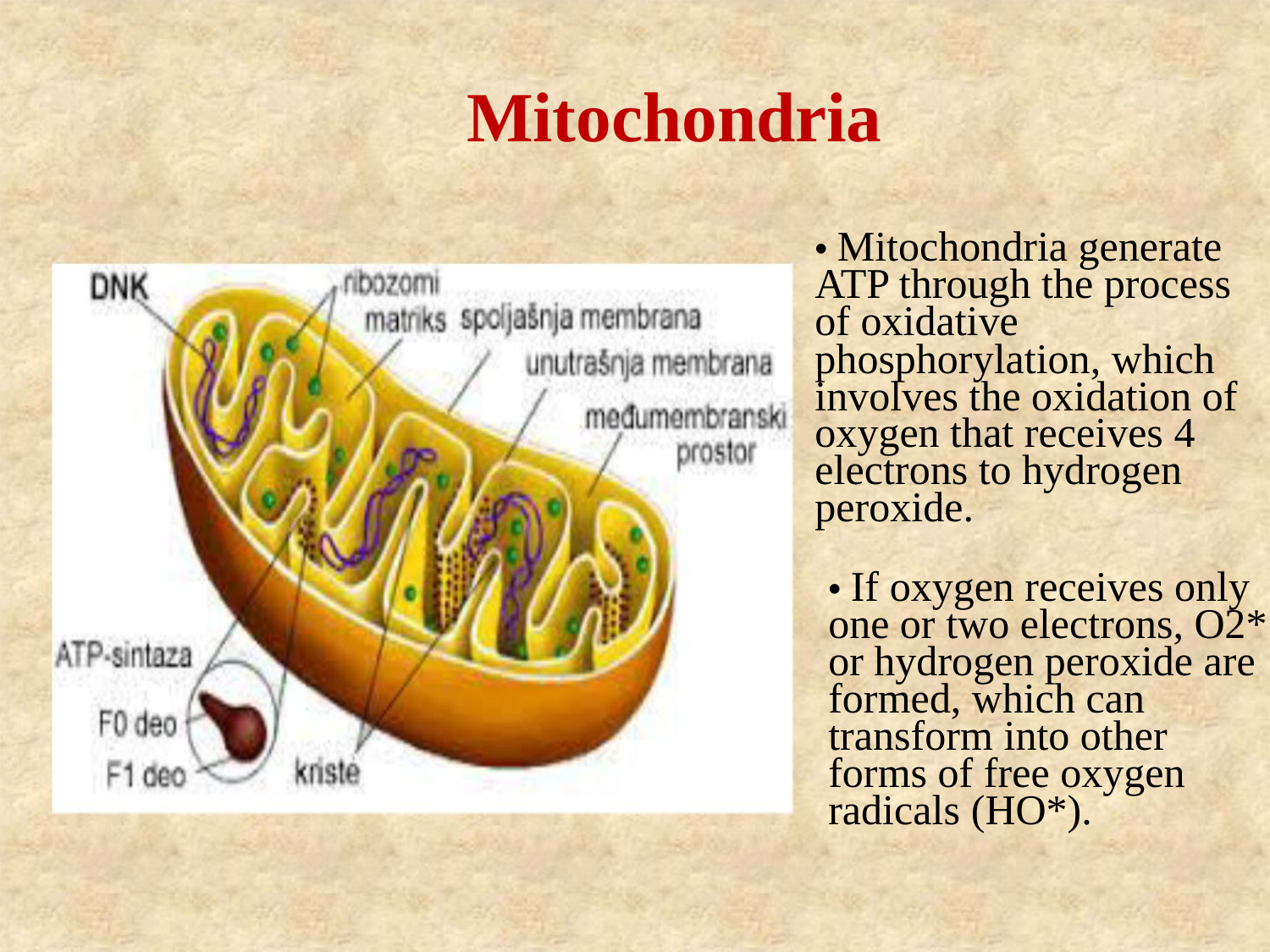

Mitochondria
• Mitochondria generate ATP through the process of oxidative phosphorylation, which involves the oxidation of oxygen that receives 4 electrons to hydrogen peroxide.

• If oxygen receives only one or two electrons, O2* or hydrogen peroxide are formed, which can transform into other forms of free oxygen radicals (HO*).